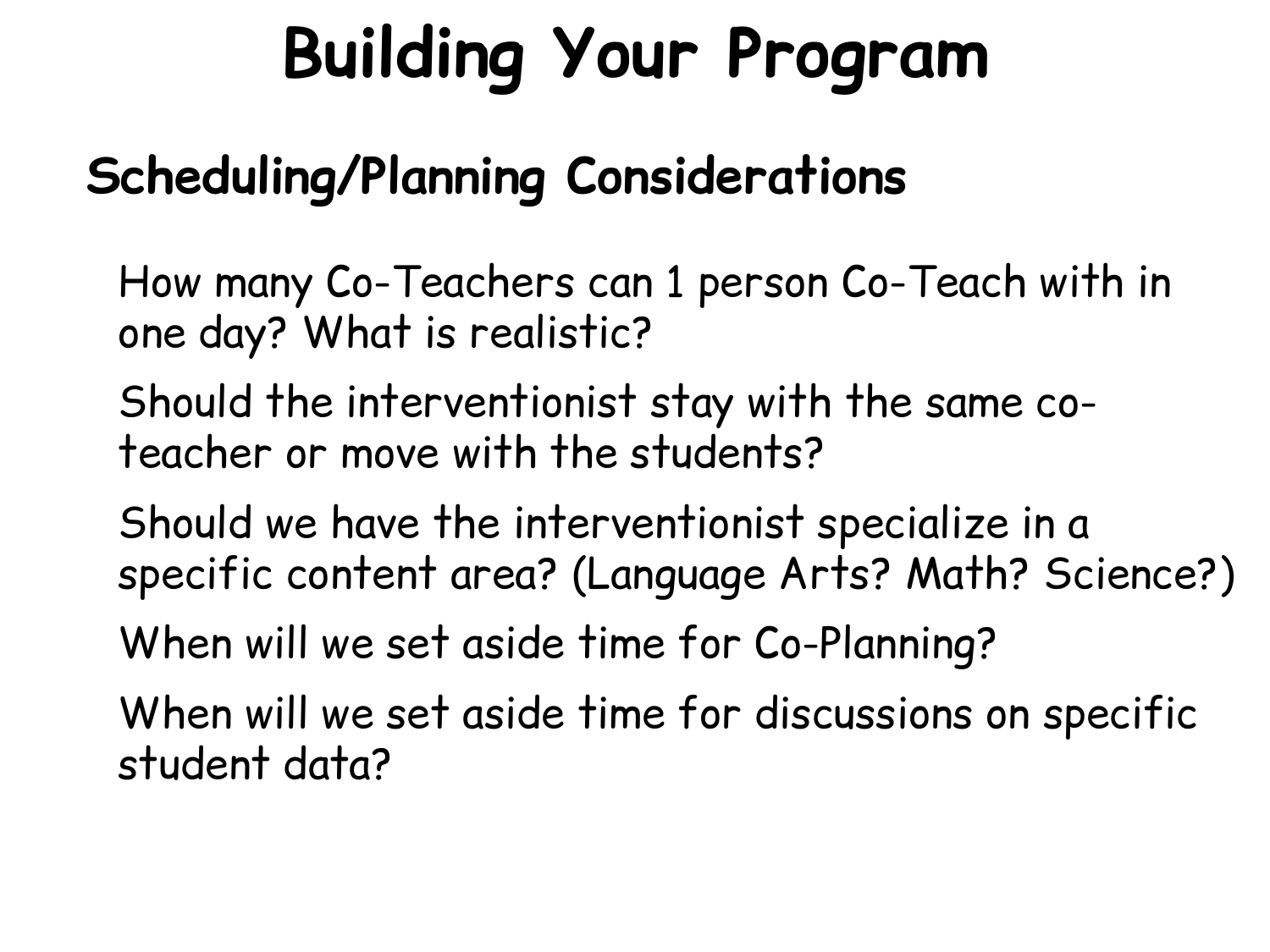

Building Your Program
Scheduling/Planning Considerations

How many Co-Teachers can 1 person Co-Teach with in one day? What is realistic?

Should the interventionist stay with the same co-teacher or move with the students?

Should we have the interventionist specialize in a specific content area? (Language Arts? Math? Science?)

When will we set aside time for Co-Planning?

When will we set aside time for discussions on specific student data?